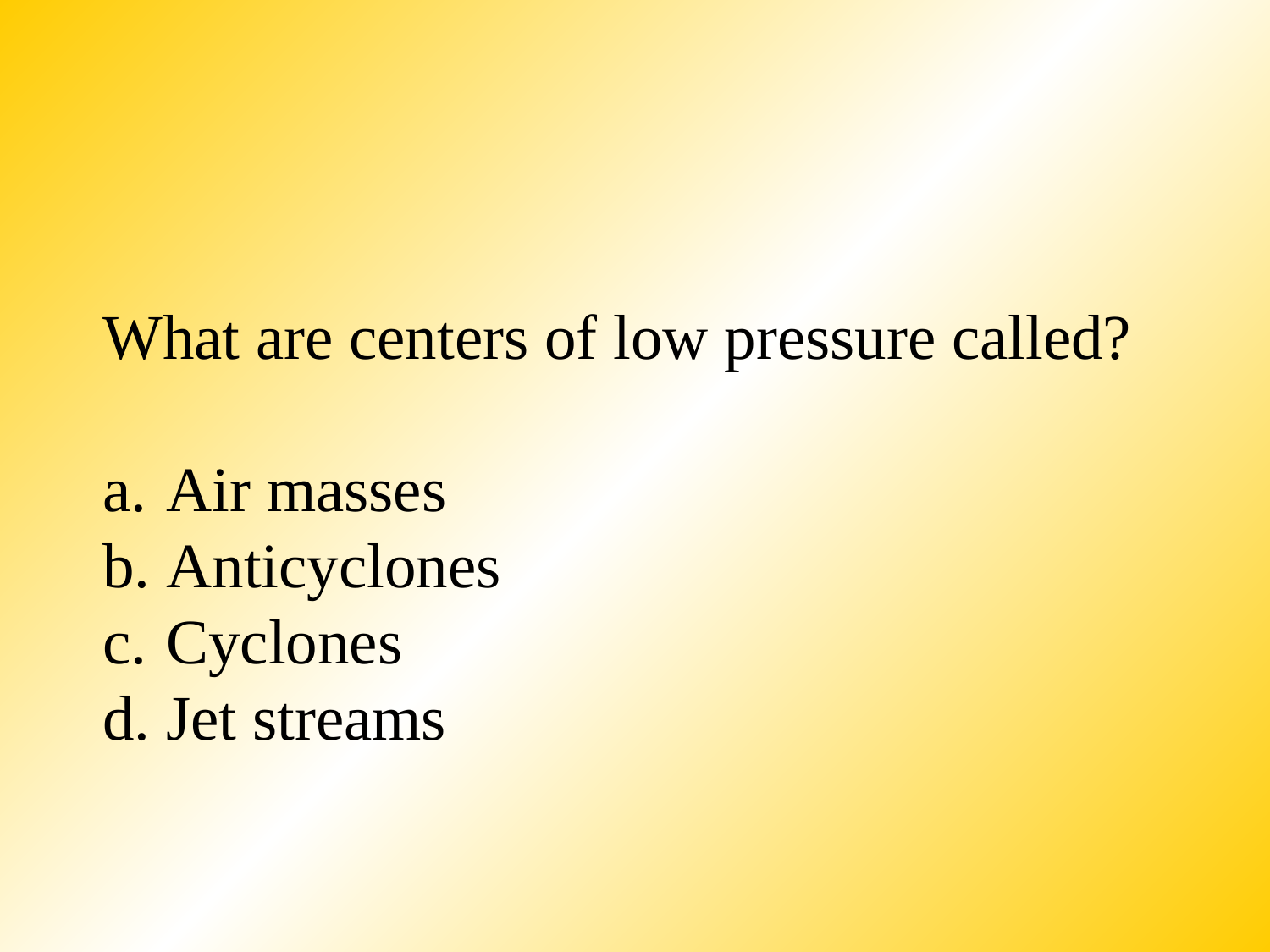

#
What are centers of low pressure called?

Air masses
Anticyclones
Cyclones
Jet streams